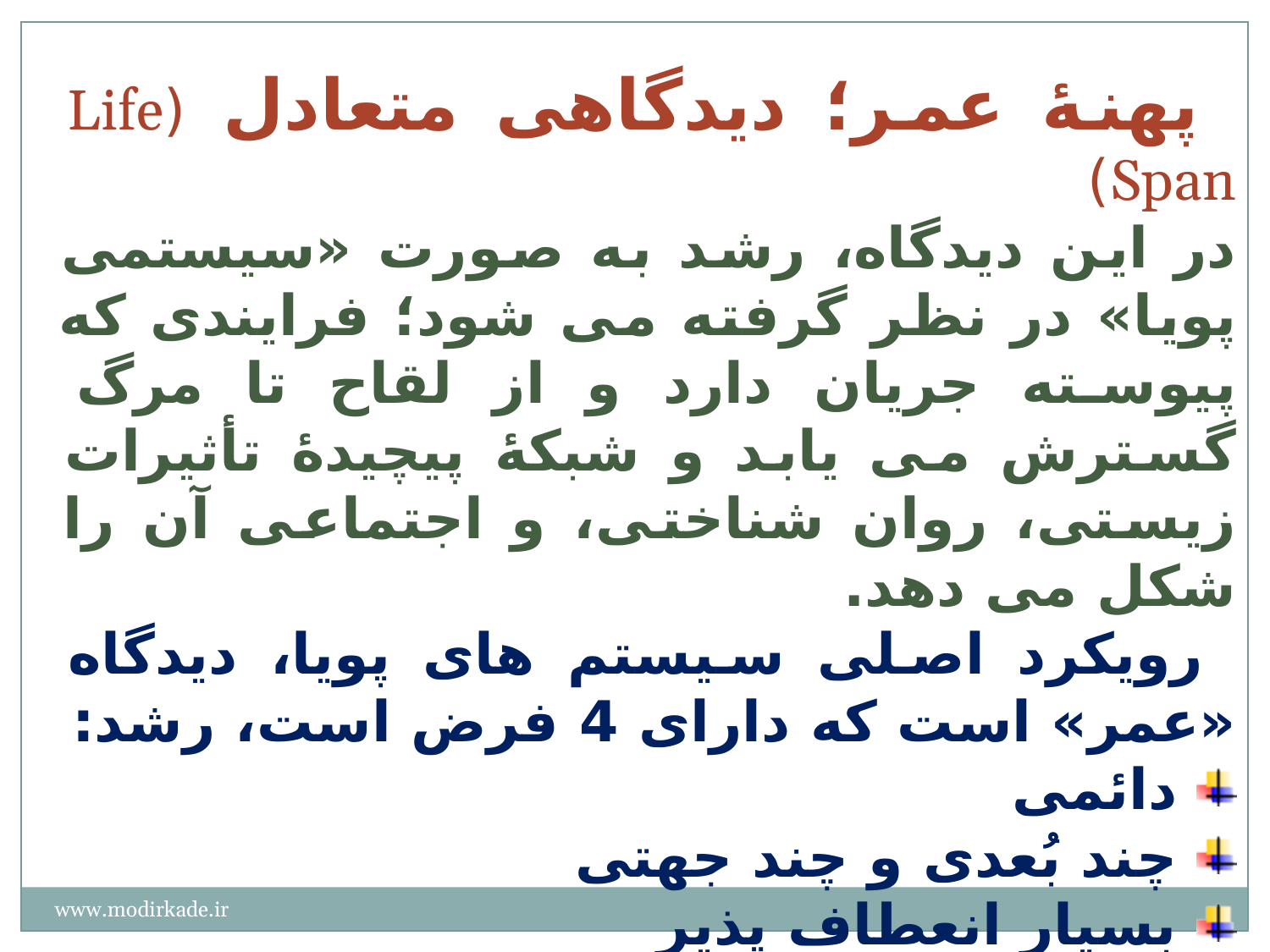

پهنۀ عمر؛ دیدگاهی متعادل (Life Span)
در این دیدگاه، رشد به صورت «سیستمی پویا» در نظر گرفته می شود؛ فرایندی که پیوسته جریان دارد و از لقاح تا مرگ گسترش می یابد و شبکۀ پیچیدۀ تأثیرات زیستی، روان شناختی، و اجتماعی آن را شکل می دهد.
 رویکرد اصلی سیستم های پویا، دیدگاه «عمر» است که دارای 4 فرض است، رشد:
 دائمی
 چند بُعدی و چند جهتی
 بسیار انعطاف پذیر
 چندین نیروی مؤثر، با هم بر آن تأثیر دارند.(ص 13)
www.modirkade.ir